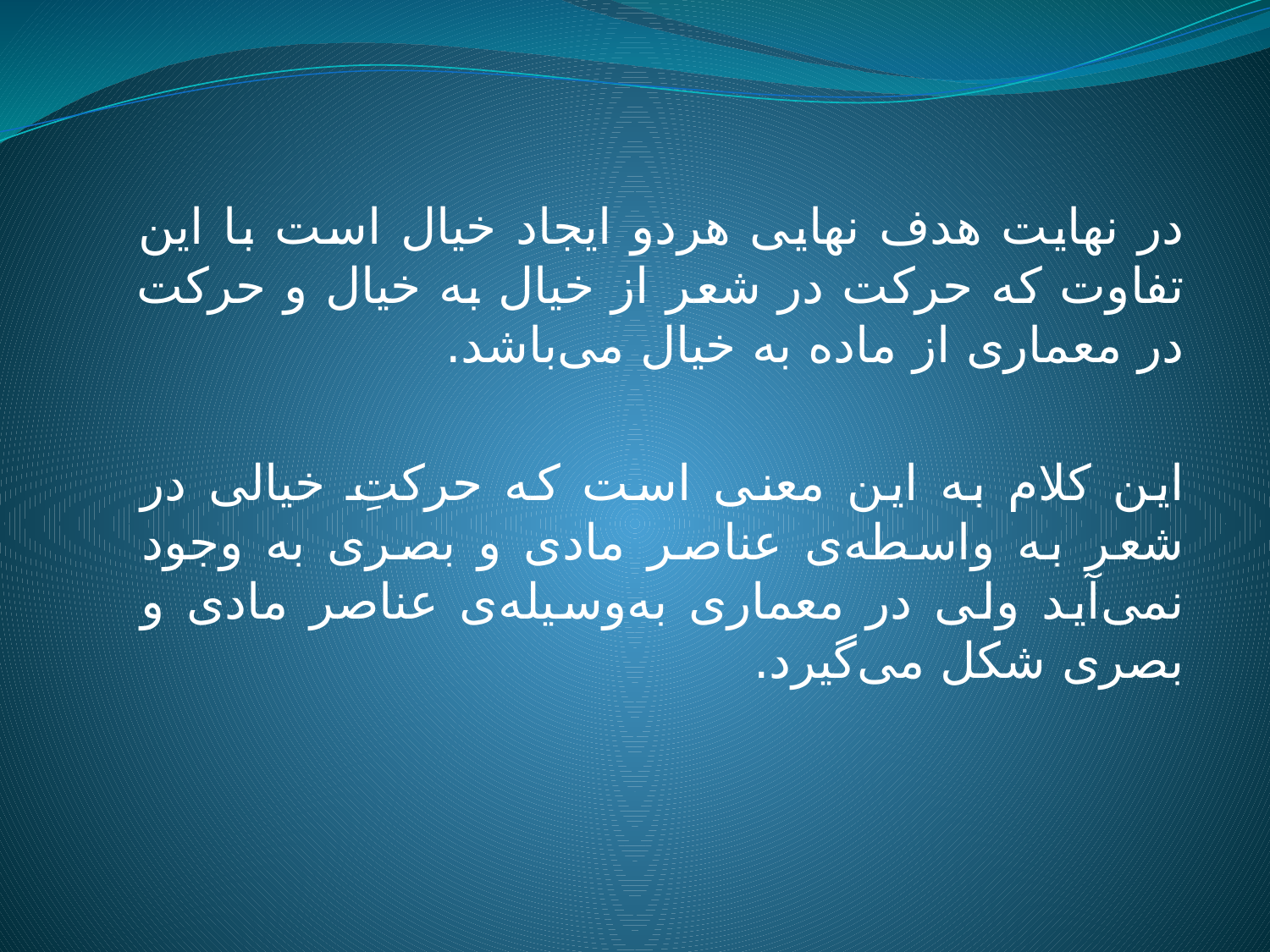

در نهایت هدف نهایی هردو ایجاد خیال است با این تفاوت که حرکت در شعر از خیال به خیال و حرکت در معماری از ماده به خیال می‌باشد.

این کلام به این معنی است که حرکتِ خیالی در شعر به واسطه‌ی عناصر مادی و بصری به وجود نمی‌آید ولی در معماری به‌وسیله‌ی عناصر مادی و بصری شکل می‌گیرد.